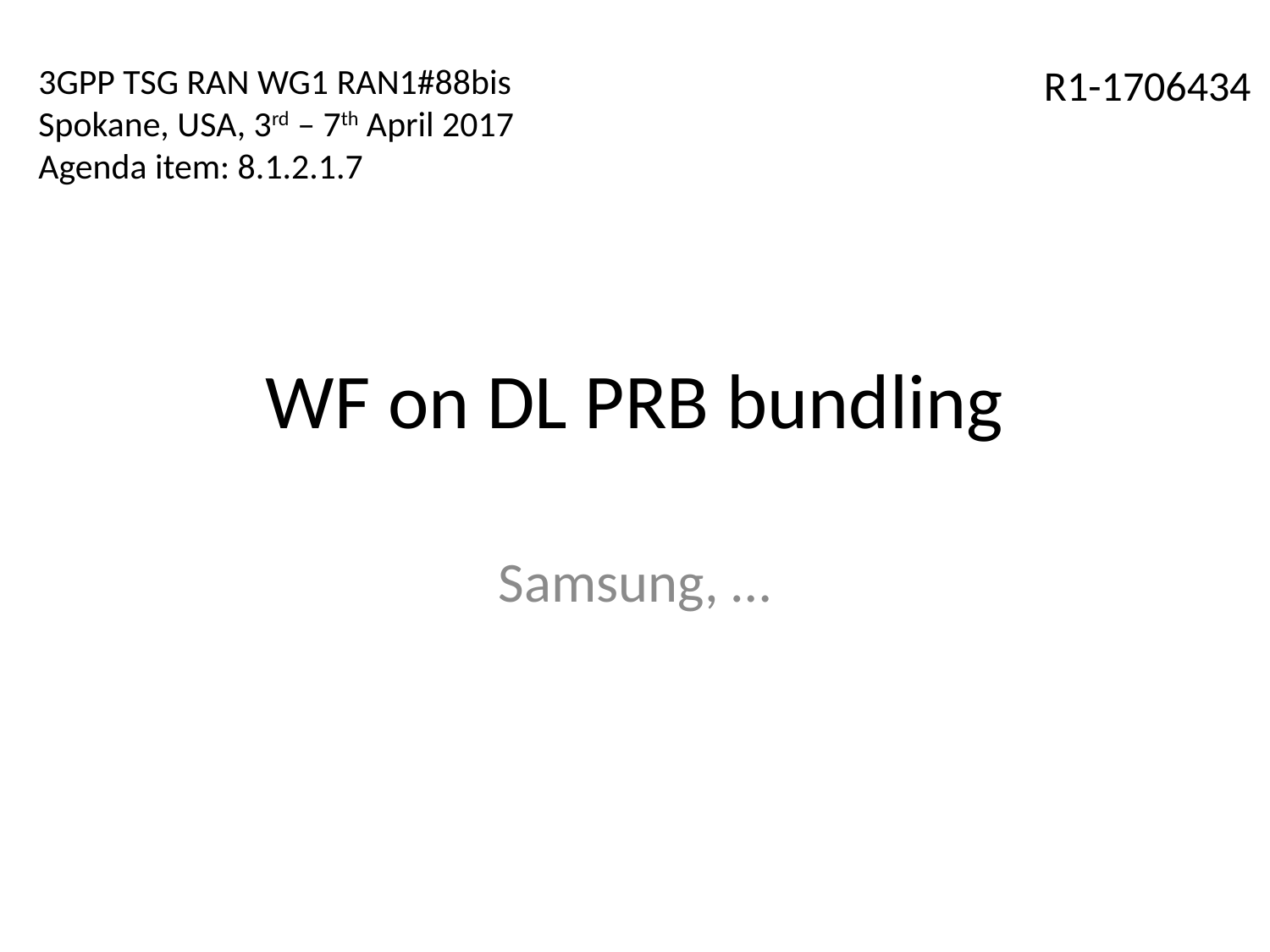

3GPP TSG RAN WG1 RAN1#88bis
Spokane, USA, 3rd – 7th April 2017
Agenda item: 8.1.2.1.7
R1-1706434
# WF on DL PRB bundling
Samsung, …